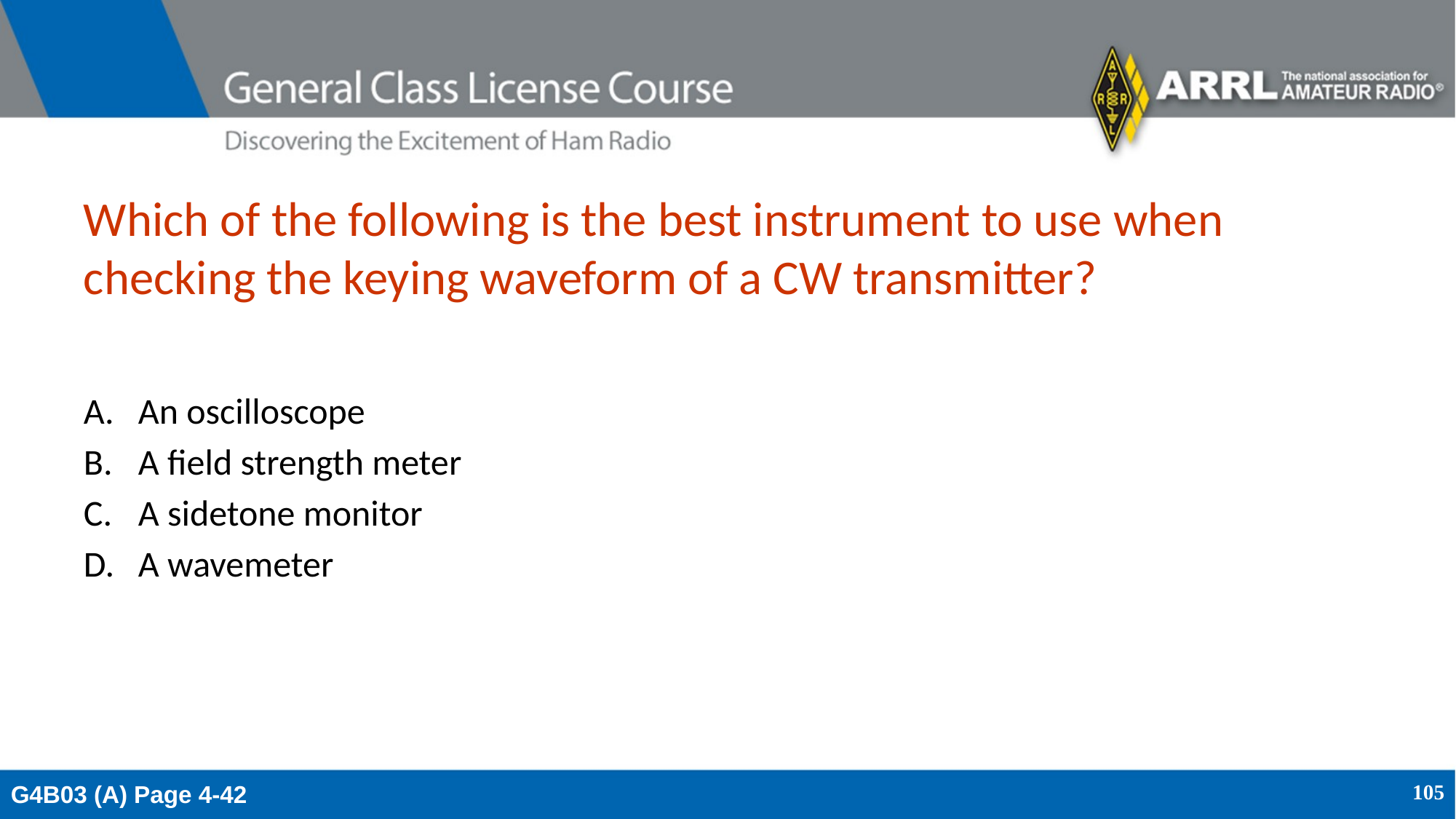

# Which of the following is the best instrument to use when checking the keying waveform of a CW transmitter?
An oscilloscope
A field strength meter
A sidetone monitor
A wavemeter
G4B03 (A) Page 4-42
105